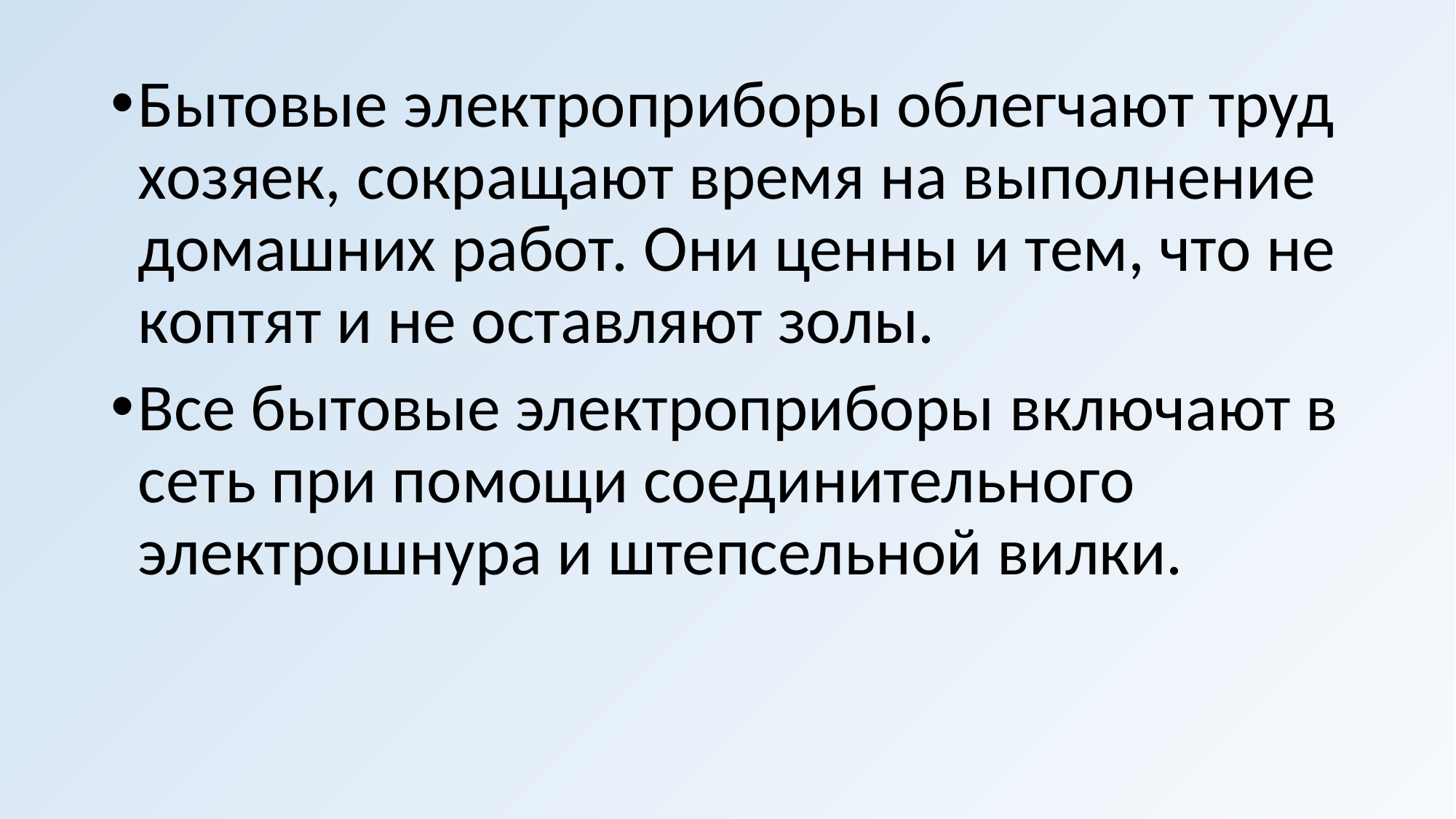

Бытовые электроприборы облегчают труд хозяек, сокращают время на выполнение домашних работ. Они ценны и тем, что не коптят и не оставляют золы.
Все бытовые электроприборы включают в сеть при помощи соединительного электрошнура и штепсельной вилки.